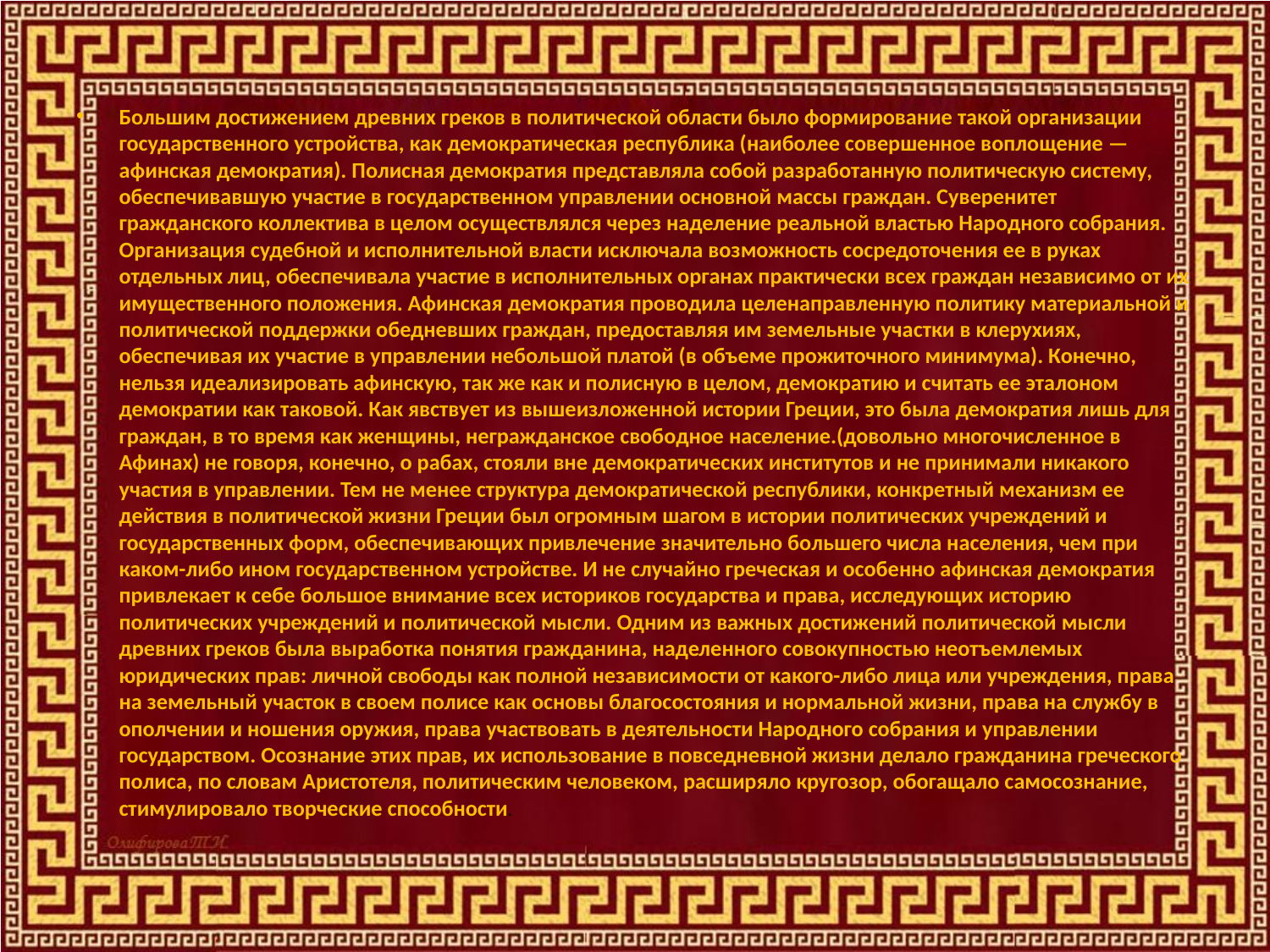

Большим достижением древних греков в политической области было формирование такой организации государственного устройства, как демократическая республика (наиболее совершенное воплощение — афинская демократия). Полисная демократия представляла собой разработанную политическую систему, обеспечивавшую участие в государственном управлении основной массы граждан. Суверенитет гражданского коллектива в целом осуществлялся через наделение реальной властью Народного собрания. Организация судебной и исполнительной власти исключала возможность сосредоточения ее в руках отдельных лиц, обеспечивала участие в исполнительных органах практически всех граждан независимо от их имущественного положения. Афинская демократия проводила целенаправленную политику материальной и политической поддержки обедневших граждан, предоставляя им земельные участки в клерухиях, обеспечивая их участие в управлении небольшой платой (в объеме прожиточного минимума). Конечно, нельзя идеализировать афинскую, так же как и полисную в целом, демократию и считать ее эталоном демократии как таковой. Как явствует из вышеизложенной истории Греции, это была демократия лишь для граждан, в то время как женщины, негражданское свободное население.(довольно многочисленное в Афинах) не говоря, конечно, о рабах, стояли вне демократических институтов и не принимали никакого участия в управлении. Тем не менее структура демократической республики, конкретный механизм ее действия в политической жизни Греции был огромным шагом в истории политических учреждений и государственных форм, обеспечивающих привлечение значительно большего числа населения, чем при каком-либо ином государственном устройстве. И не случайно греческая и особенно афинская демократия привлекает к себе большое внимание всех историков государства и права, исследующих историю политических учреждений и политической мысли. Одним из важных достижений политической мысли древних греков была выработка понятия гражданина, наделенного совокупностью неотъемлемых юридических прав: личной свободы как полной независимости от какого-либо лица или учреждения, права на земельный участок в своем полисе как основы благосостояния и нормальной жизни, права на службу в ополчении и ношения оружия, права участвовать в деятельности Народного собрания и управлении государством. Осознание этих прав, их использование в повседневной жизни делало гражданина греческого полиса, по словам Аристотеля, политическим человеком, расширяло кругозор, обогащало самосознание, стимулировало творческие способности.